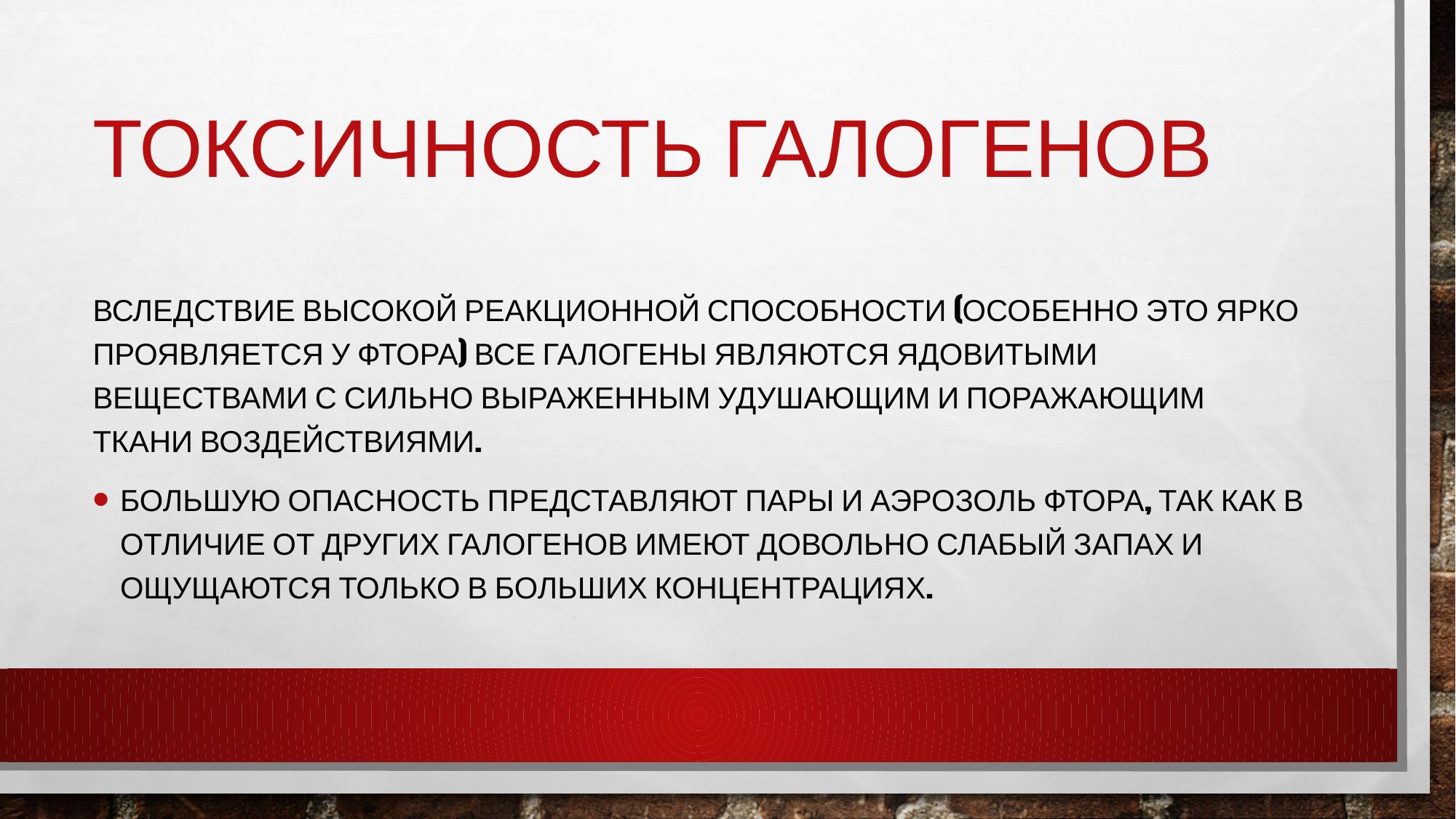

# Токсичность галогенов
Вследствие высокой реакционной способности (особенно это ярко проявляется у фтора) все галогены являются ядовитыми веществами с сильно выраженным удушающим и поражающим ткани воздействиями.
Большую опасность представляют пары и аэрозоль фтора, так как в отличие от других галогенов имеют довольно слабый запах и ощущаются только в больших концентрациях.